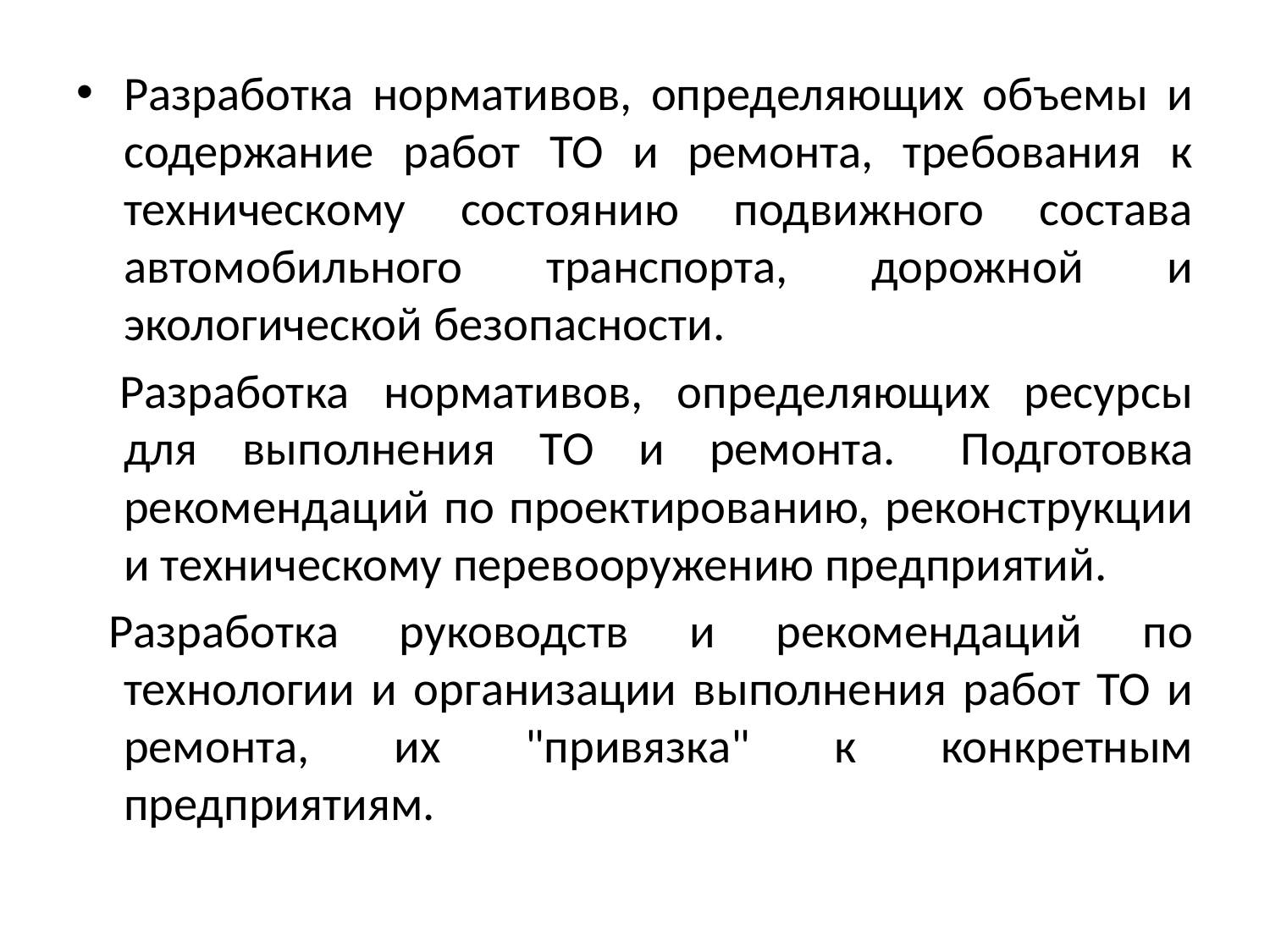

Разработка нормативов, определяющих объемы и содержание работ ТО и ремонта, требования к техническому состоянию подвижного состава автомобиль­ного транспорта, дорожной и экологической безопасности.
    Разработка нормативов, определяющих ресурсы для выполнения ТО и ремонта.      Подготовка рекомендаций по проектированию, реконструкции и техническому перевооружению предприятий.
   Разработка руководств и рекомендаций по технологии и организации вы­полнения работ ТО и ремонта, их "привязка" к конкретным предприятиям.